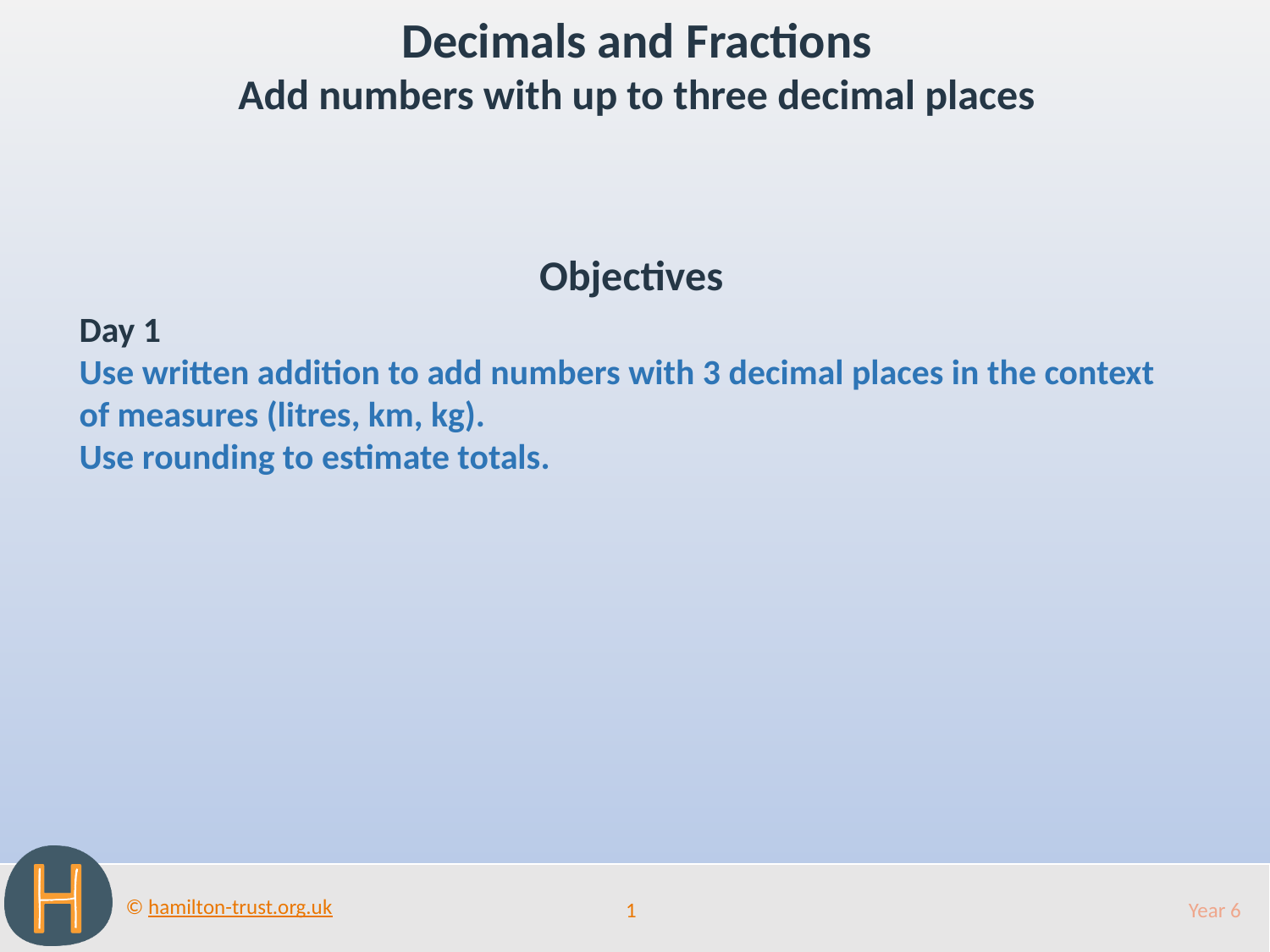

Decimals and Fractions
Add numbers with up to three decimal places
Objectives
Day 1
Use written addition to add numbers with 3 decimal places in the context of measures (litres, km, kg).                                                                                  Use rounding to estimate totals.
1
Year 6